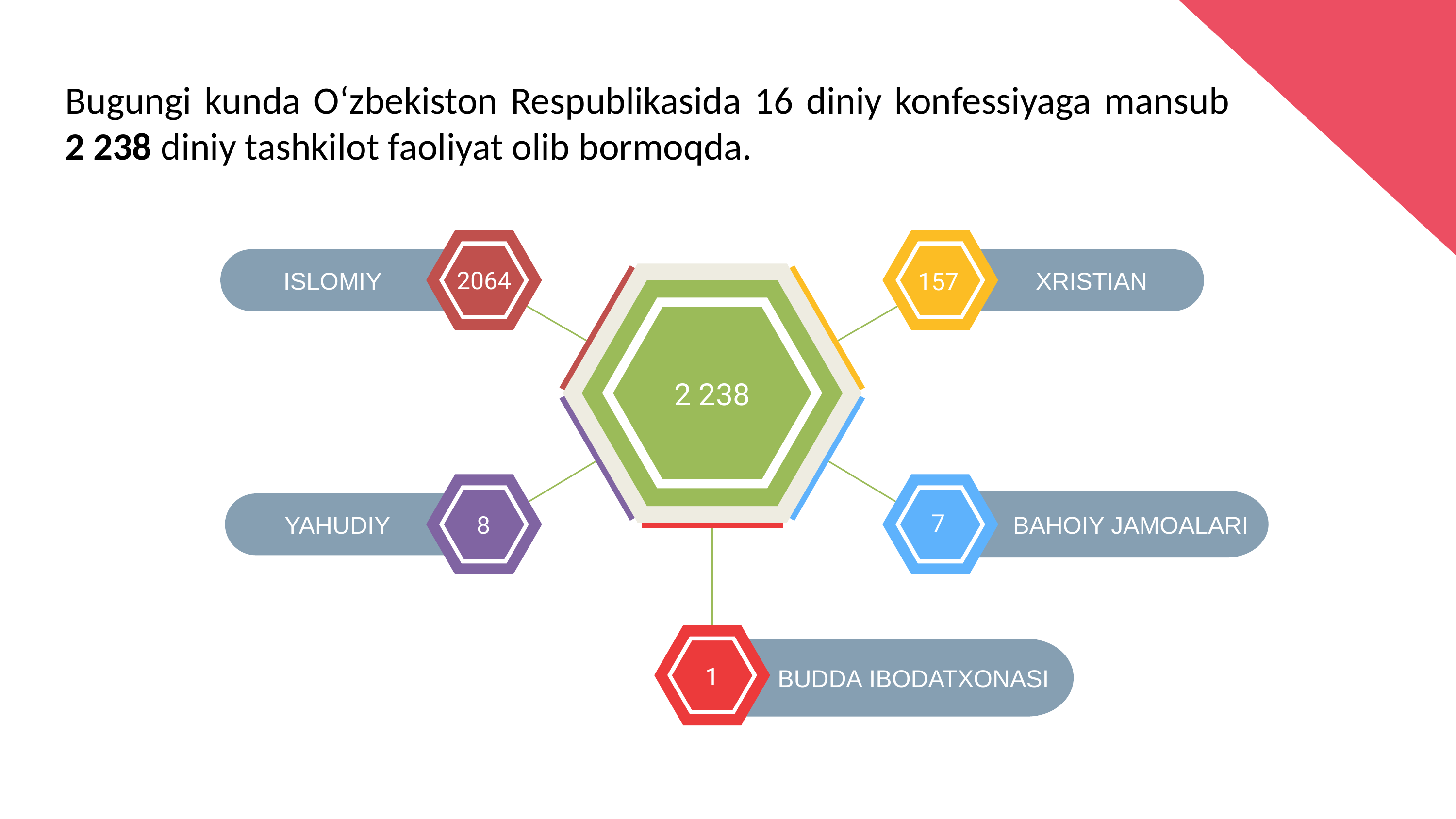

# Bugungi kunda O‘zbekiston Respublikasida 16 diniy konfessiyaga mansub 2 238 diniy tashkilot faoliyat olib bormoqda.

ISLOMIY

XRISTIAN

2064
157

2 238

YAHUDIY

    BAHOIY JAMOALARI

  BUDDA IBODATXONASI
7
8
1
TATU